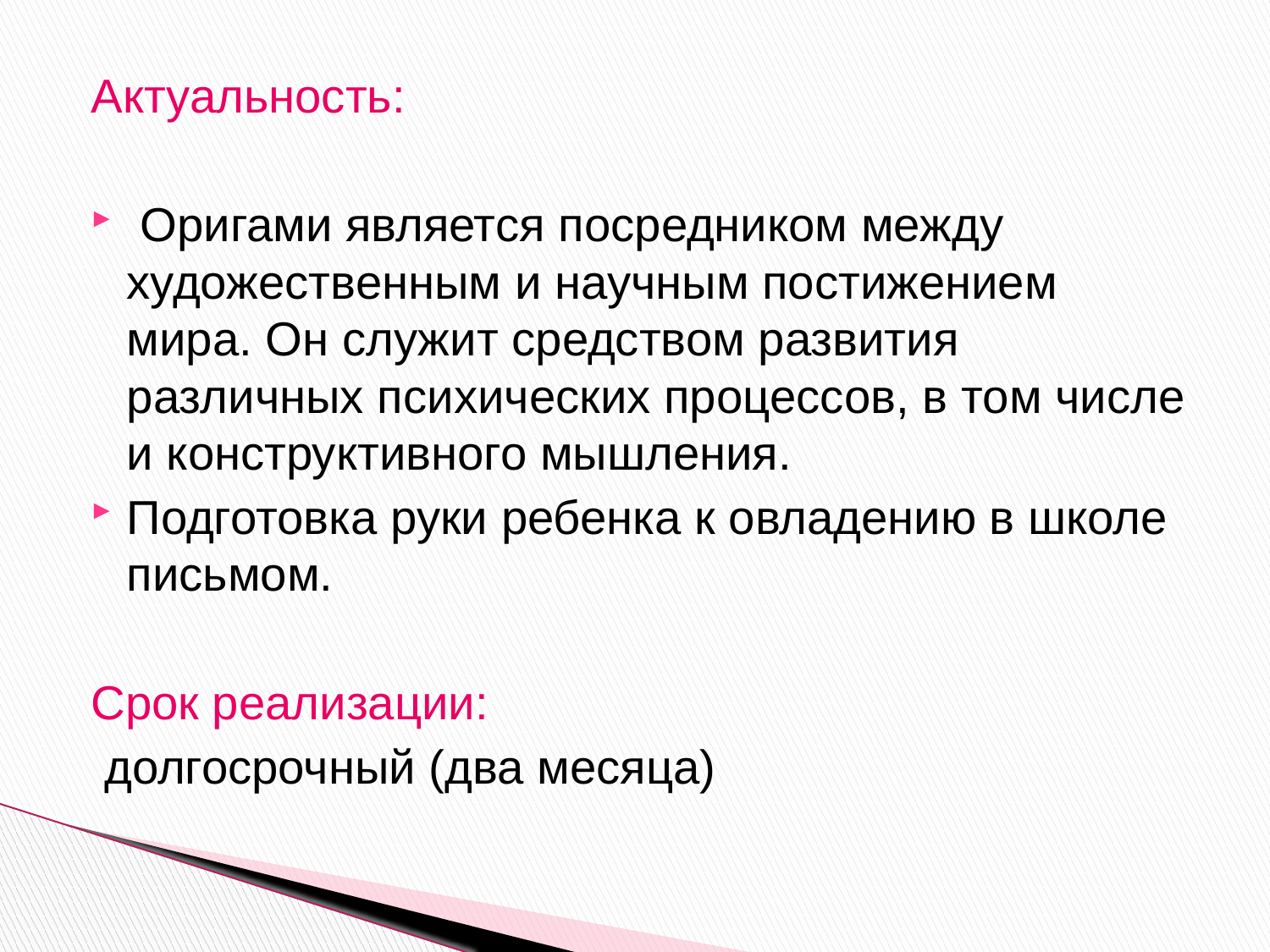

Актуальность:

 Оригами является посредником между художественным и научным постижением мира. Он служит средством развития различных психических процессов, в том числе и конструктивного мышления.
Подготовка руки ребенка к овладению в школе письмом.

Срок реализации:
 долгосрочный (два месяца)